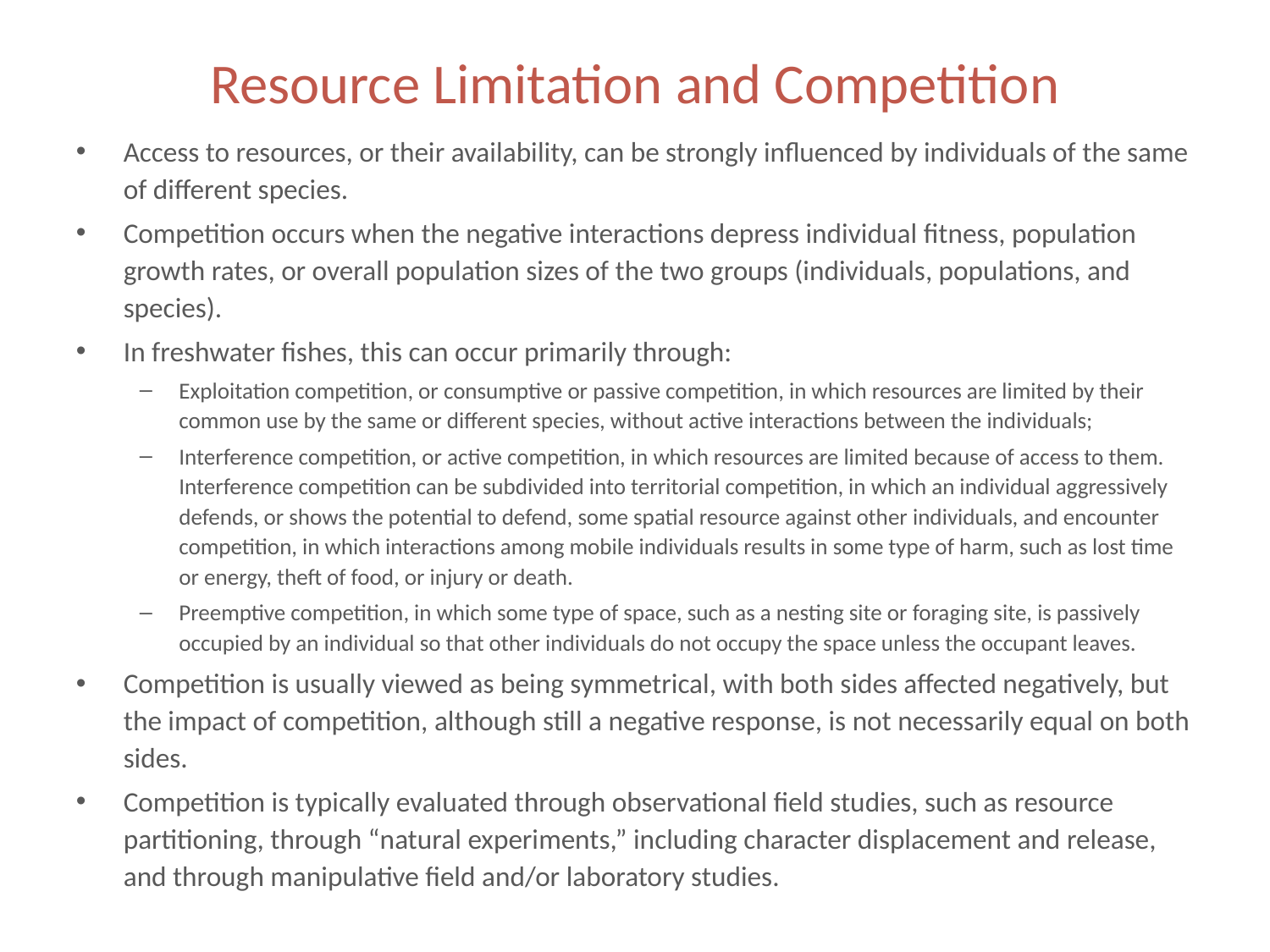

# Resource Limitation and Competition
Access to resources, or their availability, can be strongly influenced by individuals of the same of different species.
Competition occurs when the negative interactions depress individual fitness, population growth rates, or overall population sizes of the two groups (individuals, populations, and species).
In freshwater fishes, this can occur primarily through:
Exploitation competition, or consumptive or passive competition, in which resources are limited by their common use by the same or different species, without active interactions between the individuals;
Interference competition, or active competition, in which resources are limited because of access to them. Interference competition can be subdivided into territorial competition, in which an individual aggressively defends, or shows the potential to defend, some spatial resource against other individuals, and encounter competition, in which interactions among mobile individuals results in some type of harm, such as lost time or energy, theft of food, or injury or death.
Preemptive competition, in which some type of space, such as a nesting site or foraging site, is passively occupied by an individual so that other individuals do not occupy the space unless the occupant leaves.
Competition is usually viewed as being symmetrical, with both sides affected negatively, but the impact of competition, although still a negative response, is not necessarily equal on both sides.
Competition is typically evaluated through observational field studies, such as resource partitioning, through “natural experiments,” including character displacement and release, and through manipulative field and/or laboratory studies.